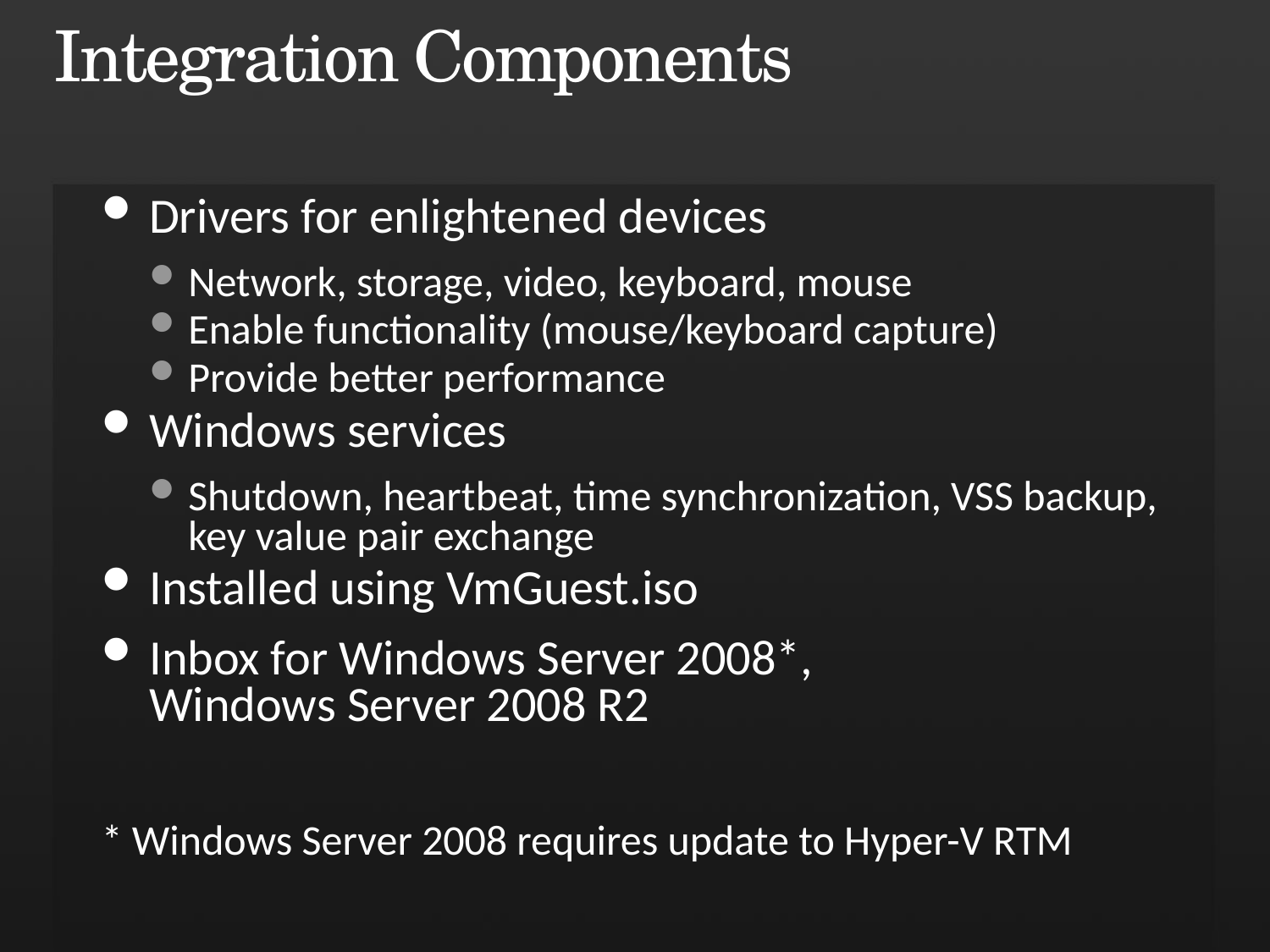

# Integration Components
Drivers for enlightened devices
Network, storage, video, keyboard, mouse
Enable functionality (mouse/keyboard capture)
Provide better performance
Windows services
Shutdown, heartbeat, time synchronization, VSS backup, key value pair exchange
Installed using VmGuest.iso
Inbox for Windows Server 2008*,
Windows Server 2008 R2

* Windows Server 2008 requires update to Hyper-V RTM